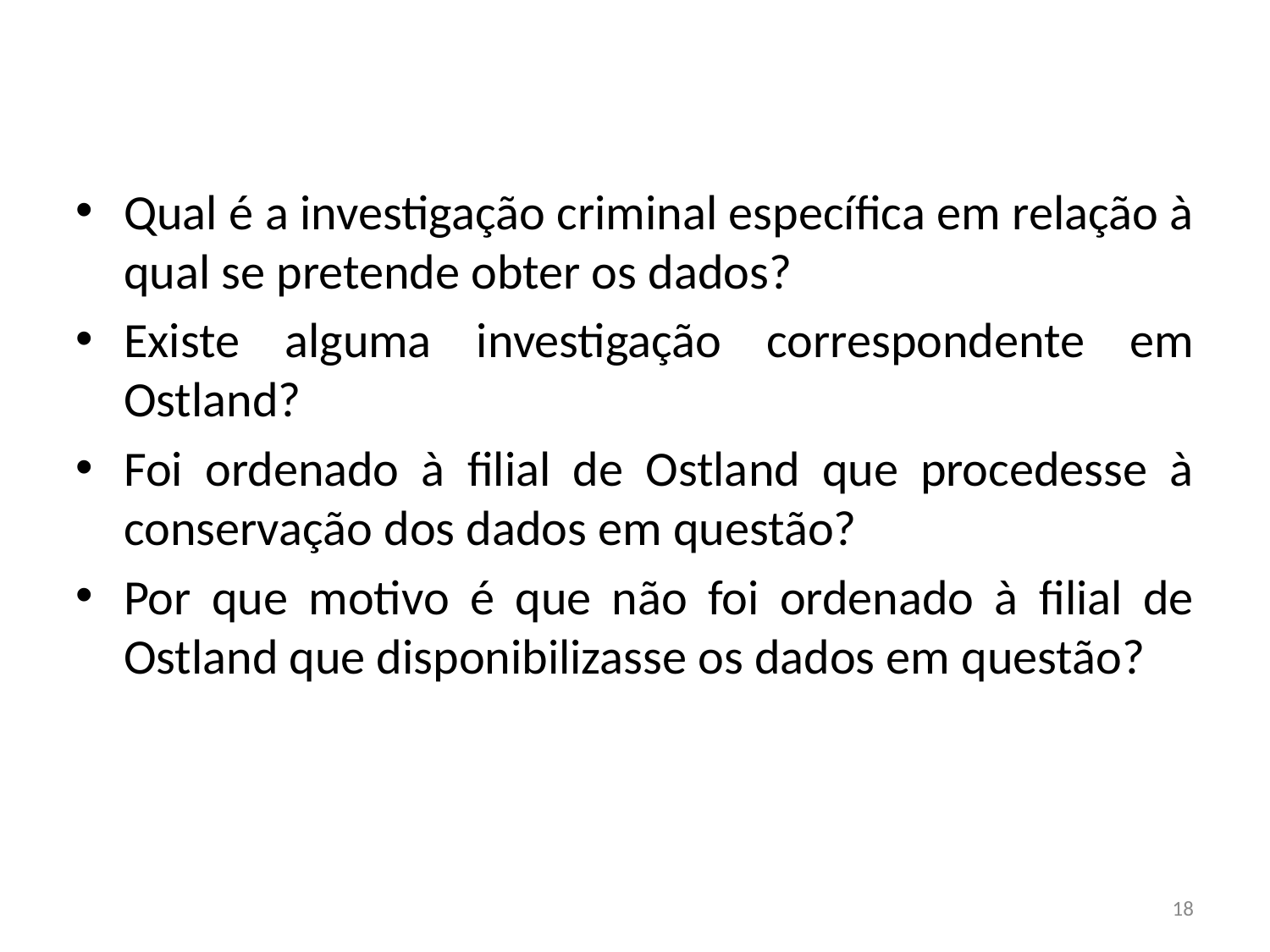

Qual é a investigação criminal específica em relação à qual se pretende obter os dados?
Existe alguma investigação correspondente em Ostland?
Foi ordenado à filial de Ostland que procedesse à conservação dos dados em questão?
Por que motivo é que não foi ordenado à filial de Ostland que disponibilizasse os dados em questão?
18